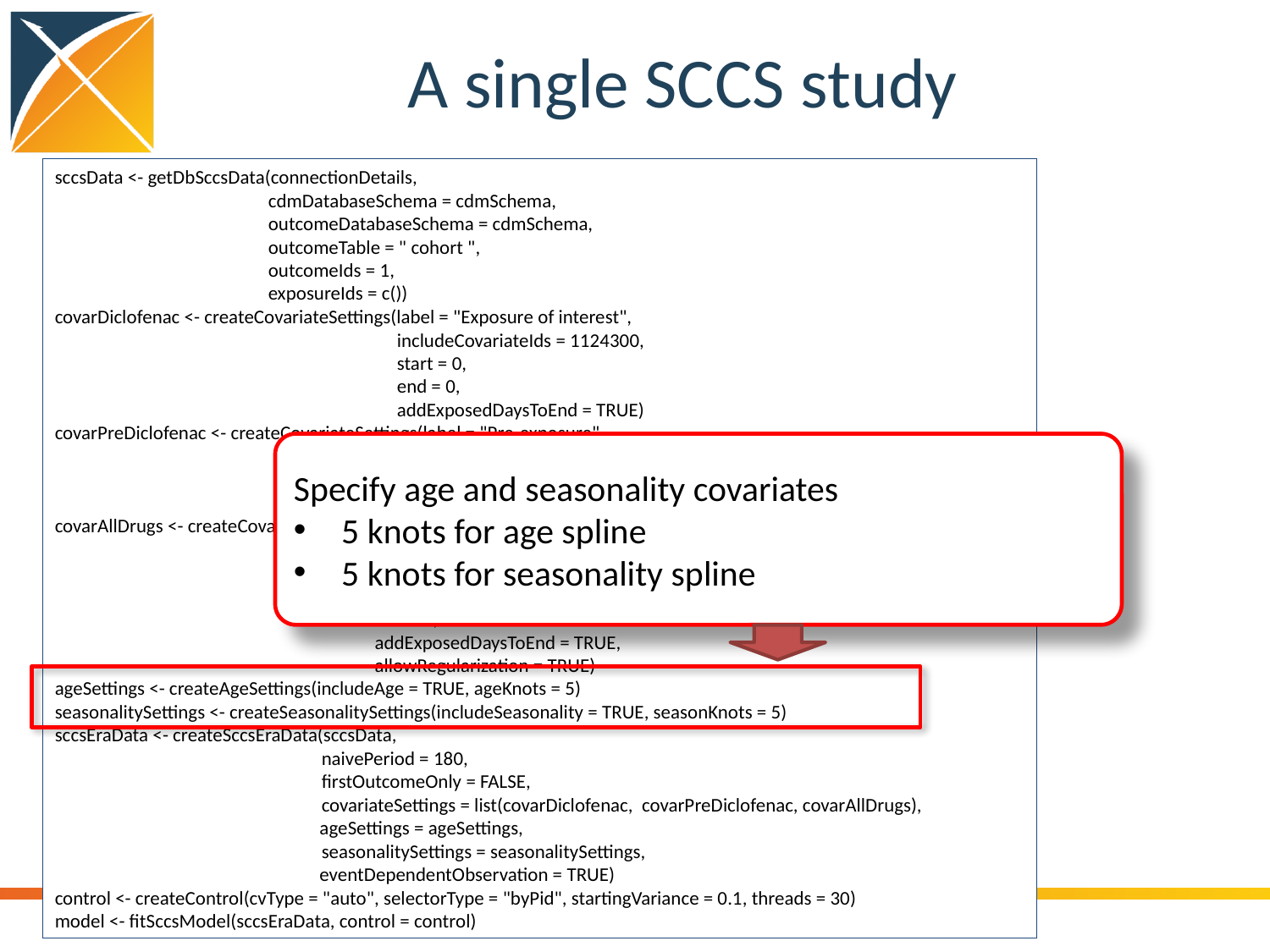

# A single SCCS study
sccsData <- getDbSccsData(connectionDetails,
                                                cdmDatabaseSchema = cdmSchema,
                                                outcomeDatabaseSchema = cdmSchema,
                                                outcomeTable = " cohort ",
                                                outcomeIds = 1,
                                                exposureIds = c())
covarDiclofenac <- createCovariateSettings(label = "Exposure of interest",
                                                                             includeCovariateIds = 1124300,
                                                                             start = 0,
                                                                             end = 0,
                                                                             addExposedDaysToEnd = TRUE)
covarPreDiclofenac <- createCovariateSettings(label = "Pre-exposure",
                                                                                   includeCovariateIds = diclofenac,
                                                                                   start = -60,
                                                                                   end = -1)
covarAllDrugs <- createCovariateSettings(label = "Other exposures",
                                                                        excludeCovariateIds = 1124300,
                                                                        stratifyById = TRUE,
                                                                        start = 1,
                                                                        end = 0,
                                                                        addExposedDaysToEnd = TRUE,
                                                                        allowRegularization = TRUE)
ageSettings <- createAgeSettings(includeAge = TRUE, ageKnots = 5)
seasonalitySettings <- createSeasonalitySettings(includeSeasonality = TRUE, seasonKnots = 5)
sccsEraData <- createSccsEraData(sccsData,
                                                            naivePeriod = 180,
                                                            firstOutcomeOnly = FALSE,
                                                            covariateSettings = list(covarDiclofenac,  covarPreDiclofenac, covarAllDrugs),
	                               ageSettings = ageSettings,
                                                            seasonalitySettings = seasonalitySettings,
	                               eventDependentObservation = TRUE)
control <- createControl(cvType = "auto", selectorType = "byPid", startingVariance = 0.1, threads = 30)
model <- fitSccsModel(sccsEraData, control = control)
Specify age and seasonality covariates
5 knots for age spline
5 knots for seasonality spline